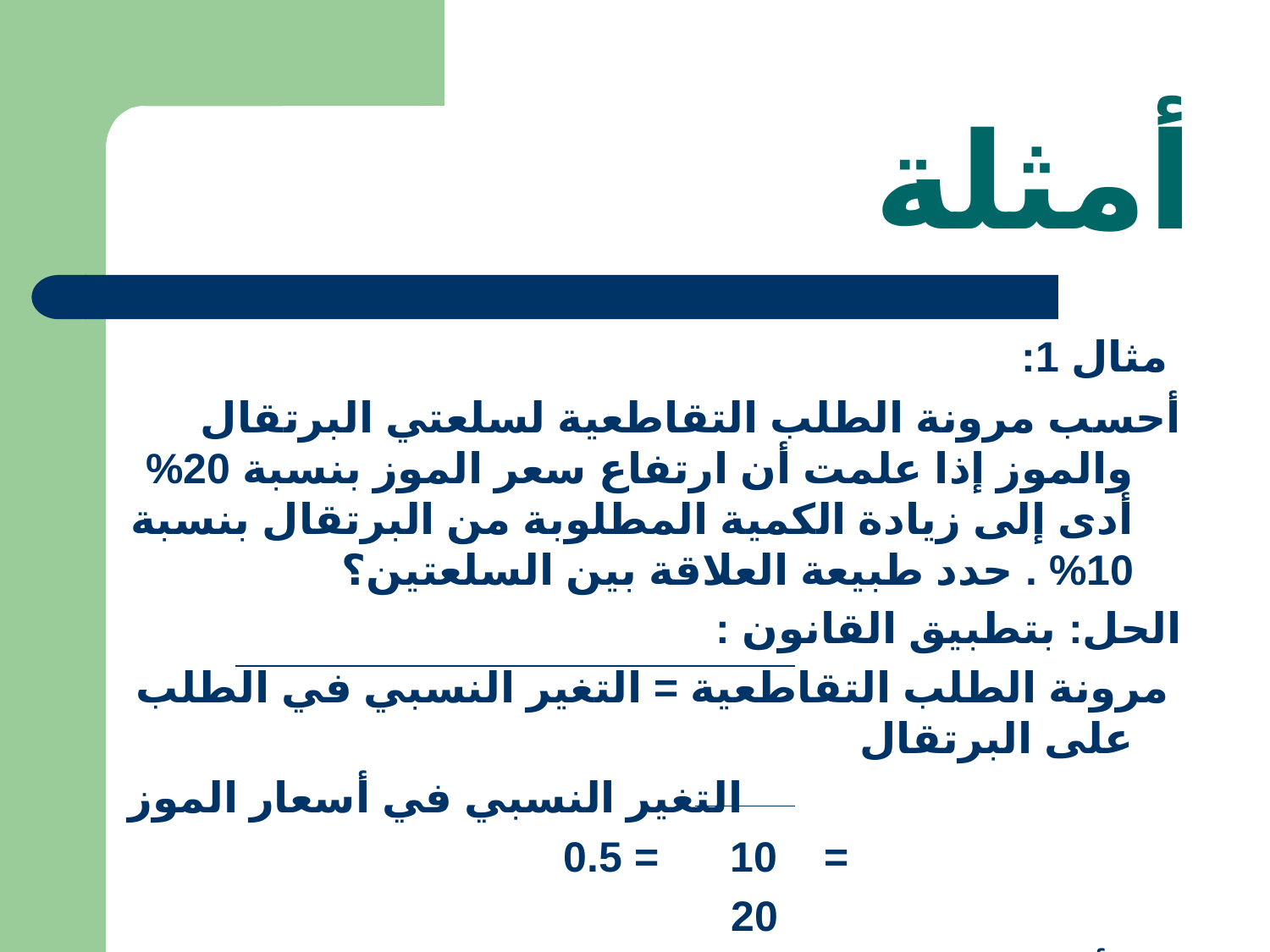

# أمثلة
 مثال 1:
أحسب مرونة الطلب التقاطعية لسلعتي البرتقال والموز إذا علمت أن ارتفاع سعر الموز بنسبة 20% أدى إلى زيادة الكمية المطلوبة من البرتقال بنسبة 10% . حدد طبيعة العلاقة بين السلعتين؟
الحل: بتطبيق القانون :
 مرونة الطلب التقاطعية = التغير النسبي في الطلب على البرتقال
                                     التغير النسبي في أسعار الموز
                            =    10      = 0.5
                                  20
بما أن مرونة الطلب التقاطعية موجبة فان العلاقة بين السلعتين تبادلية